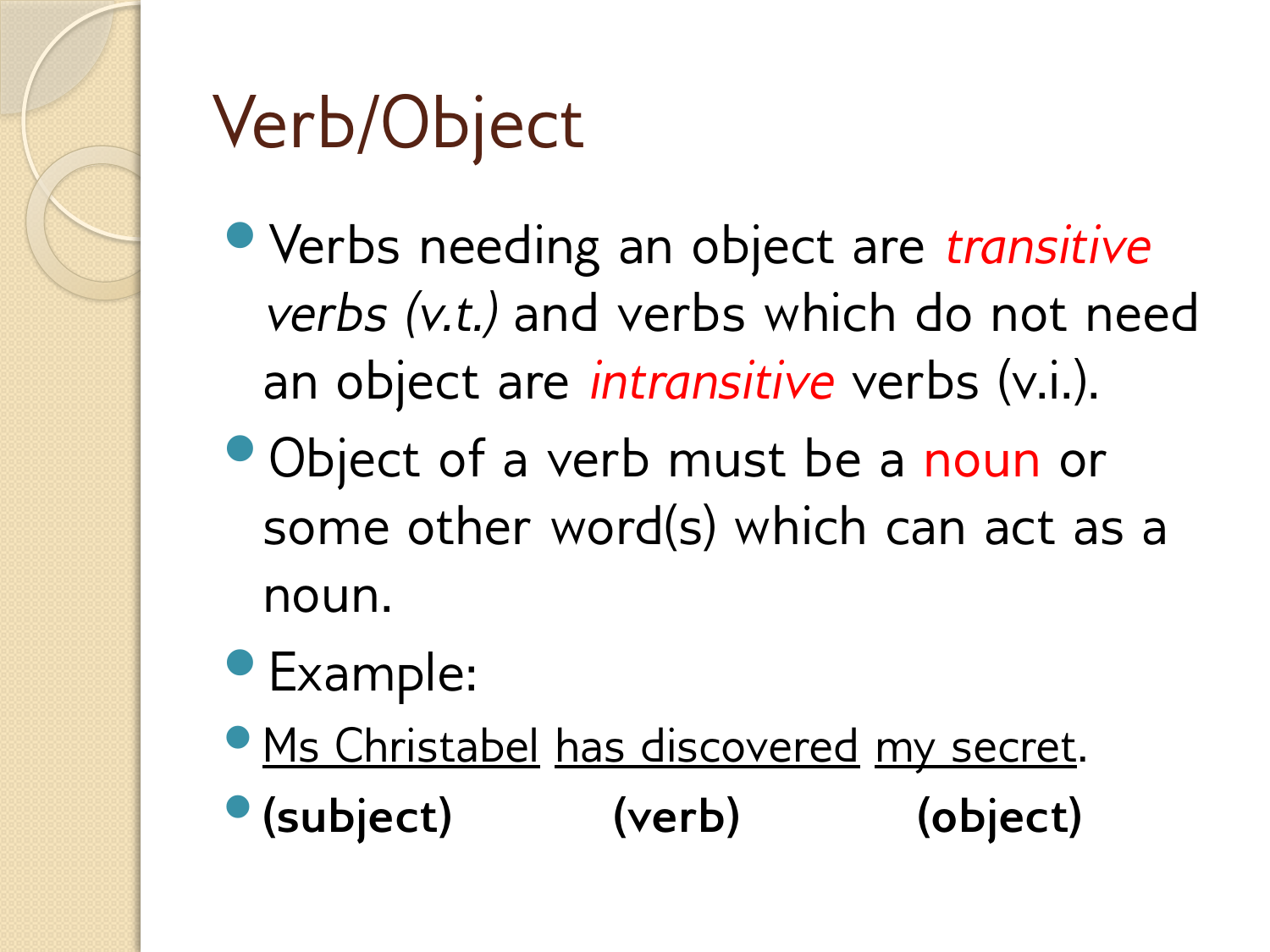

# Verb/Object
Verbs needing an object are transitive verbs (v.t.) and verbs which do not need an object are intransitive verbs (v.i.).
Object of a verb must be a noun or some other word(s) which can act as a noun.
Example:
Ms Christabel has discovered my secret.
(subject)          (verb)           (object)